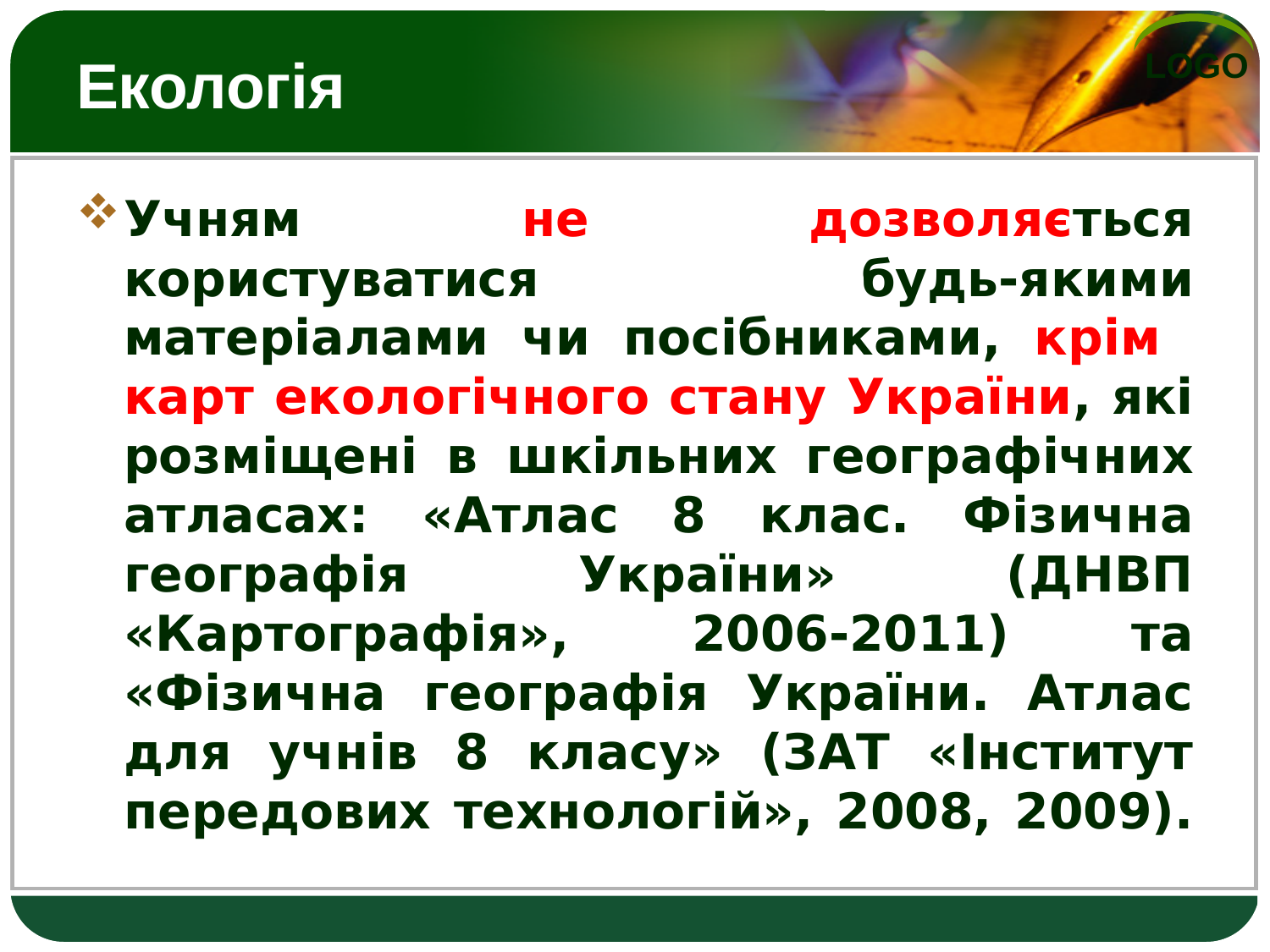

# Екологія
Учням не дозволяється користуватися будь-якими матеріалами чи посібниками, крім  карт екологічного стану України, які розміщені в шкільних географічних атласах: «Атлас 8 клас. Фізична географія України» (ДНВП «Картографія», 2006-2011) та «Фізична географія України. Атлас для учнів 8 класу» (ЗАТ «Інститут передових технологій», 2008, 2009).